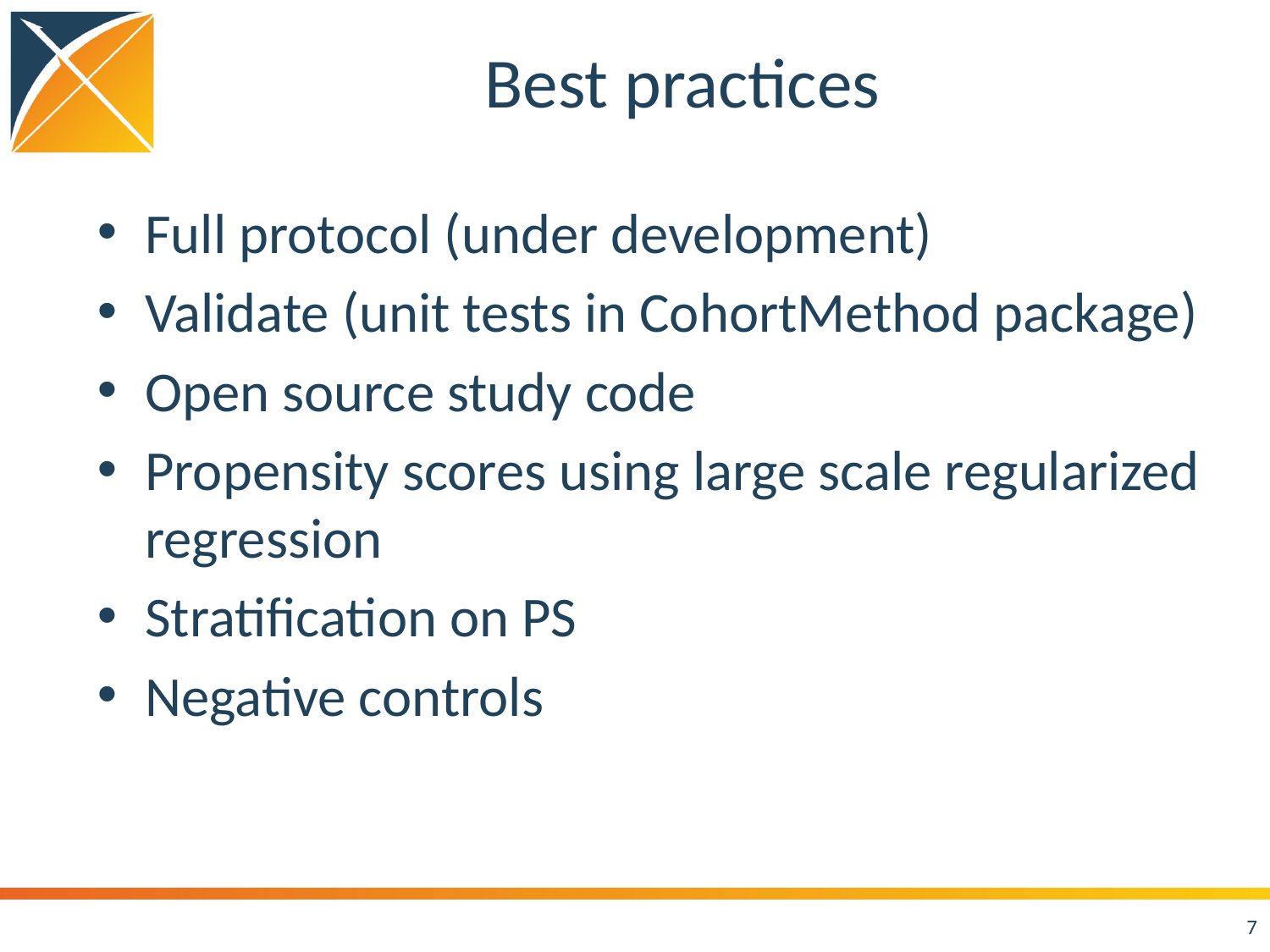

# Best practices
Full protocol (under development)
Validate (unit tests in CohortMethod package)
Open source study code
Propensity scores using large scale regularized regression
Stratification on PS
Negative controls

7